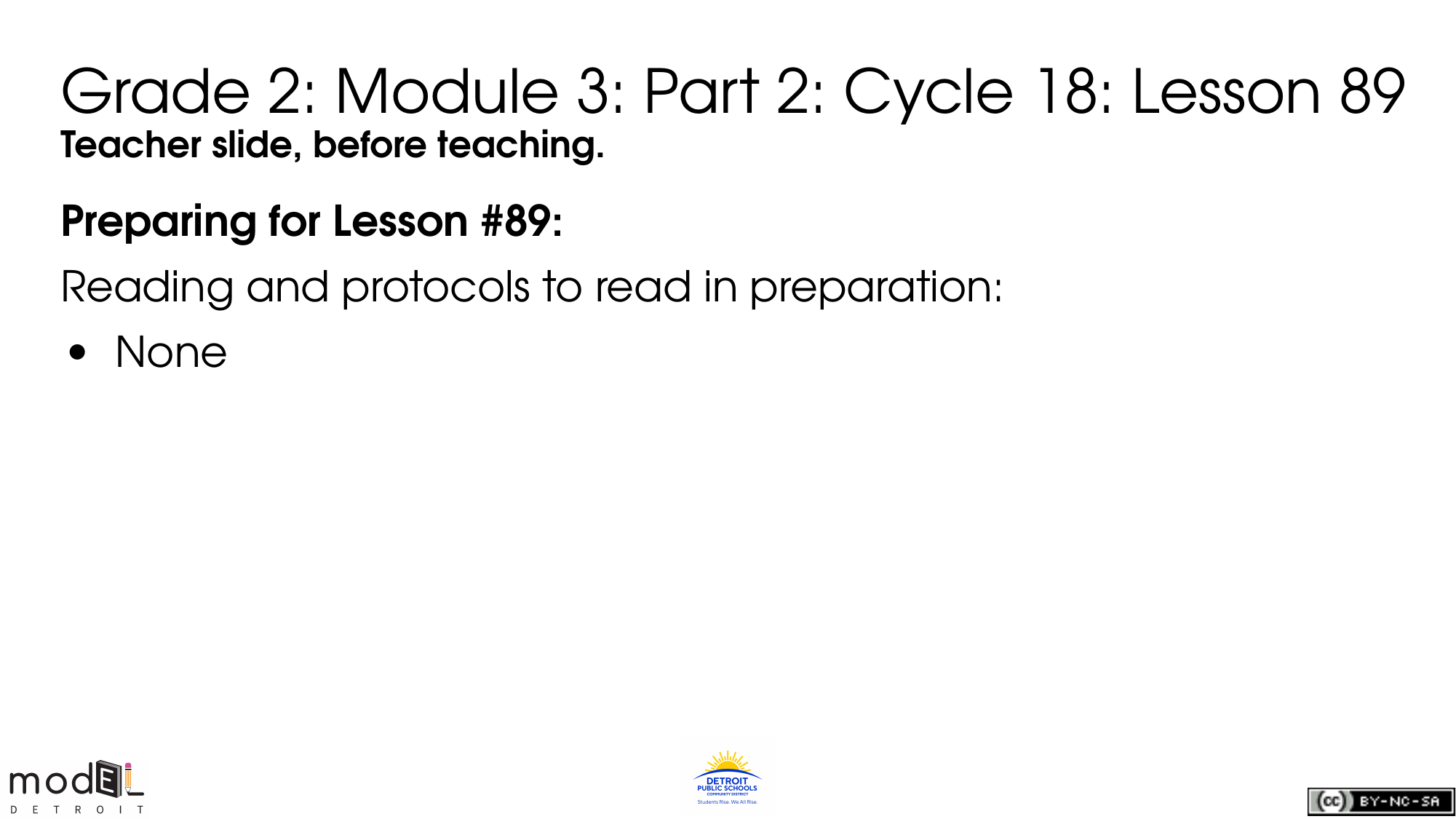

# Grade 2: Module 3: Part 2: Cycle 18: Lesson 89
Teacher slide, before teaching.
Preparing for Lesson #89:
Reading and protocols to read in preparation:
None